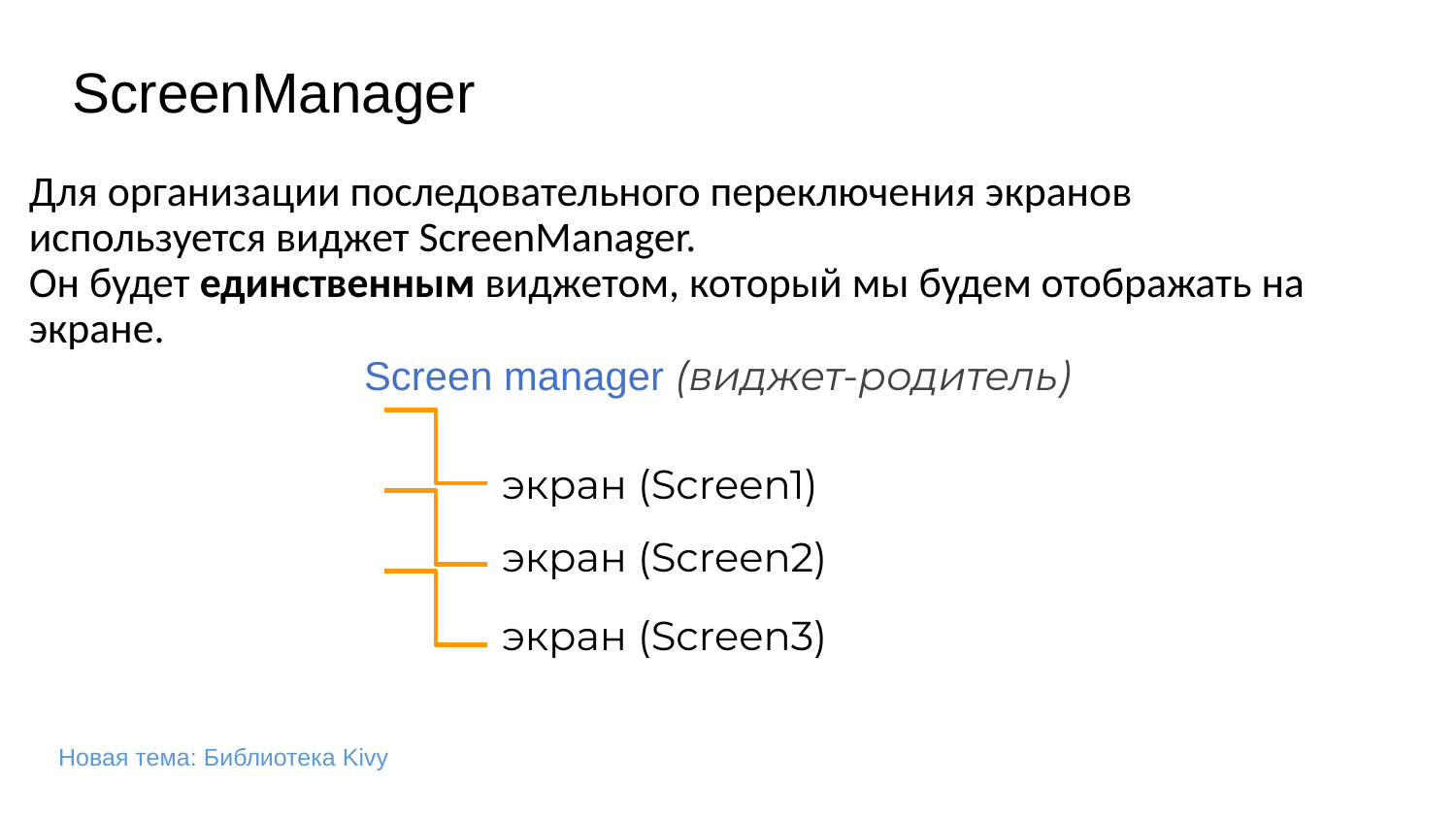

ScreenManager
Для организации последовательного переключения экранов используется виджет ScreenManager.
Он будет единственным виджетом, который мы будем отображать на экране.
Screen manager (виджет-родитель)
экран (Screen1)
экран (Screen2)
экран (Screen3)
Новая тема: Библиотека Kivy